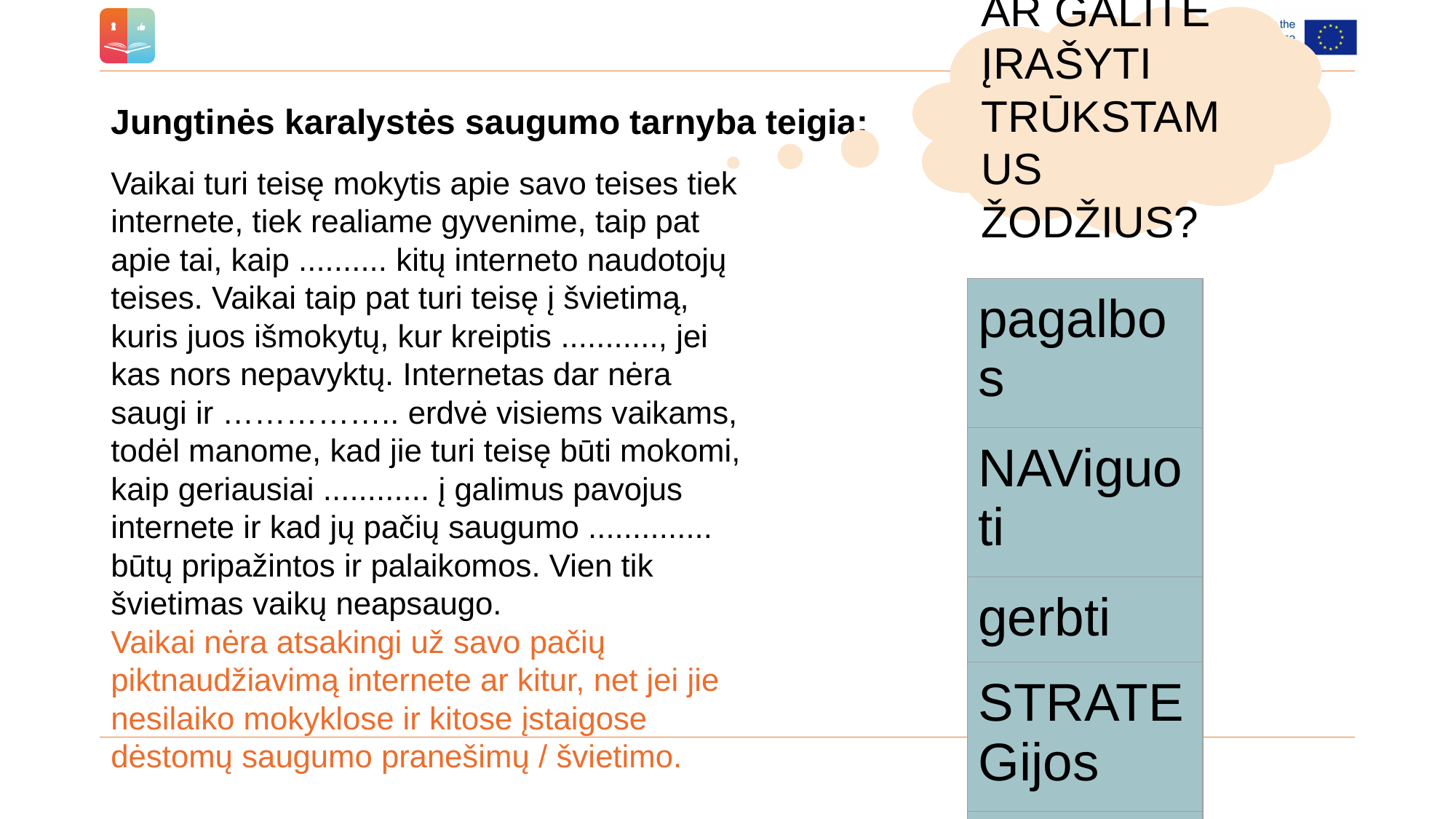

AR GALITE ĮRAŠYTI TRŪKSTAMUS ŽODŽIUS?
# Jungtinės karalystės saugumo tarnyba teigia:
Vaikai turi teisę mokytis apie savo teises tiek internete, tiek realiame gyvenime, taip pat apie tai, kaip .......... kitų interneto naudotojų teises. Vaikai taip pat turi teisę į švietimą, kuris juos išmokytų, kur kreiptis ..........., jei kas nors nepavyktų. Internetas dar nėra saugi ir …………….. erdvė visiems vaikams, todėl manome, kad jie turi teisę būti mokomi, kaip geriausiai ............ į galimus pavojus internete ir kad jų pačių saugumo .............. būtų pripažintos ir palaikomos. Vien tik švietimas vaikų neapsaugo.
Vaikai nėra atsakingi už savo pačių piktnaudžiavimą internete ar kitur, net jei jie nesilaiko mokyklose ir kitose įstaigose dėstomų saugumo pranešimų / švietimo.
| pagalbos |
| --- |
| NAViguoti |
| gerbti |
| STRATEGijos |
| Lygiavertė |